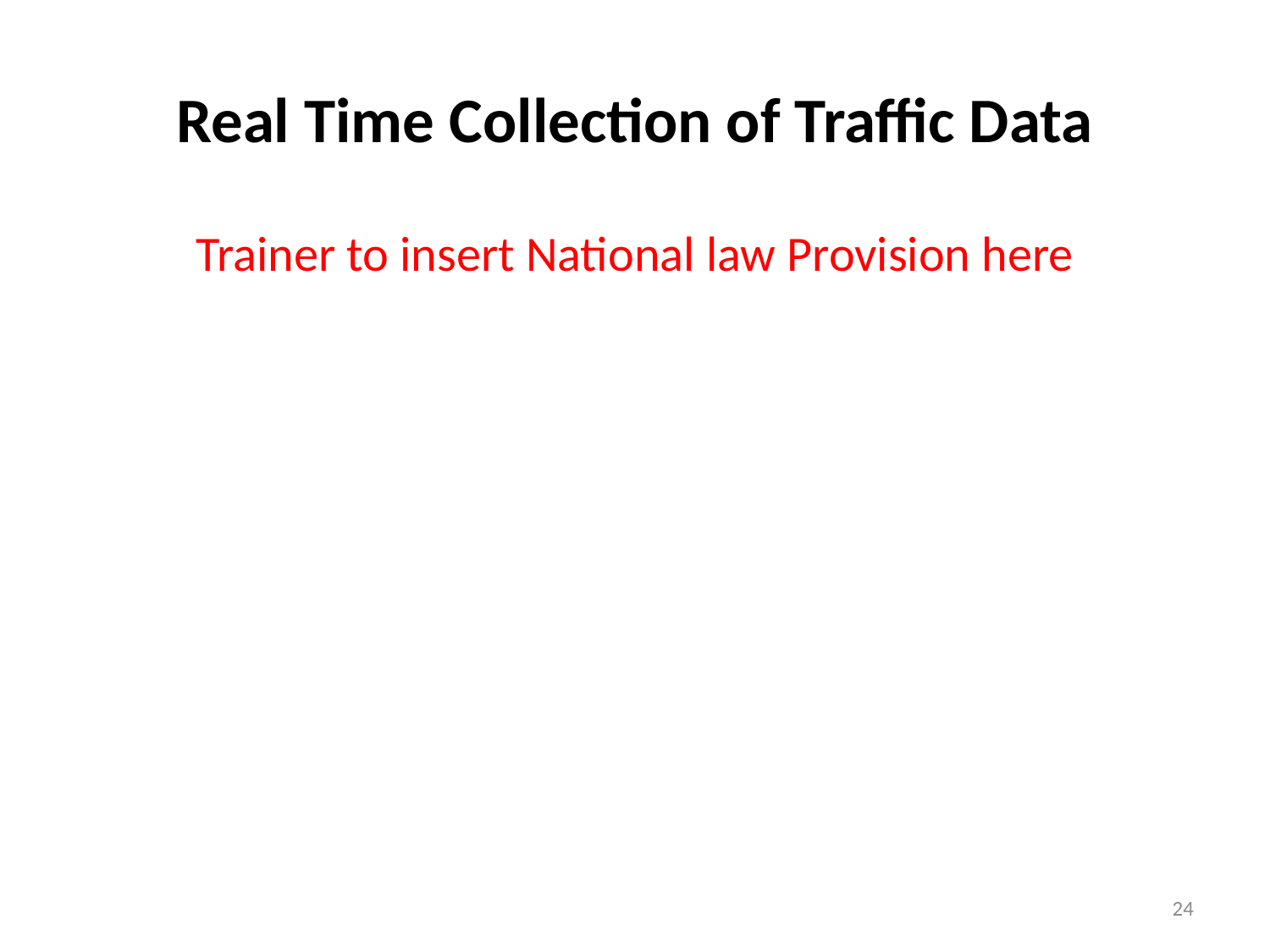

# Real Time Collection of Traffic Data
Trainer to insert National law Provision here
24